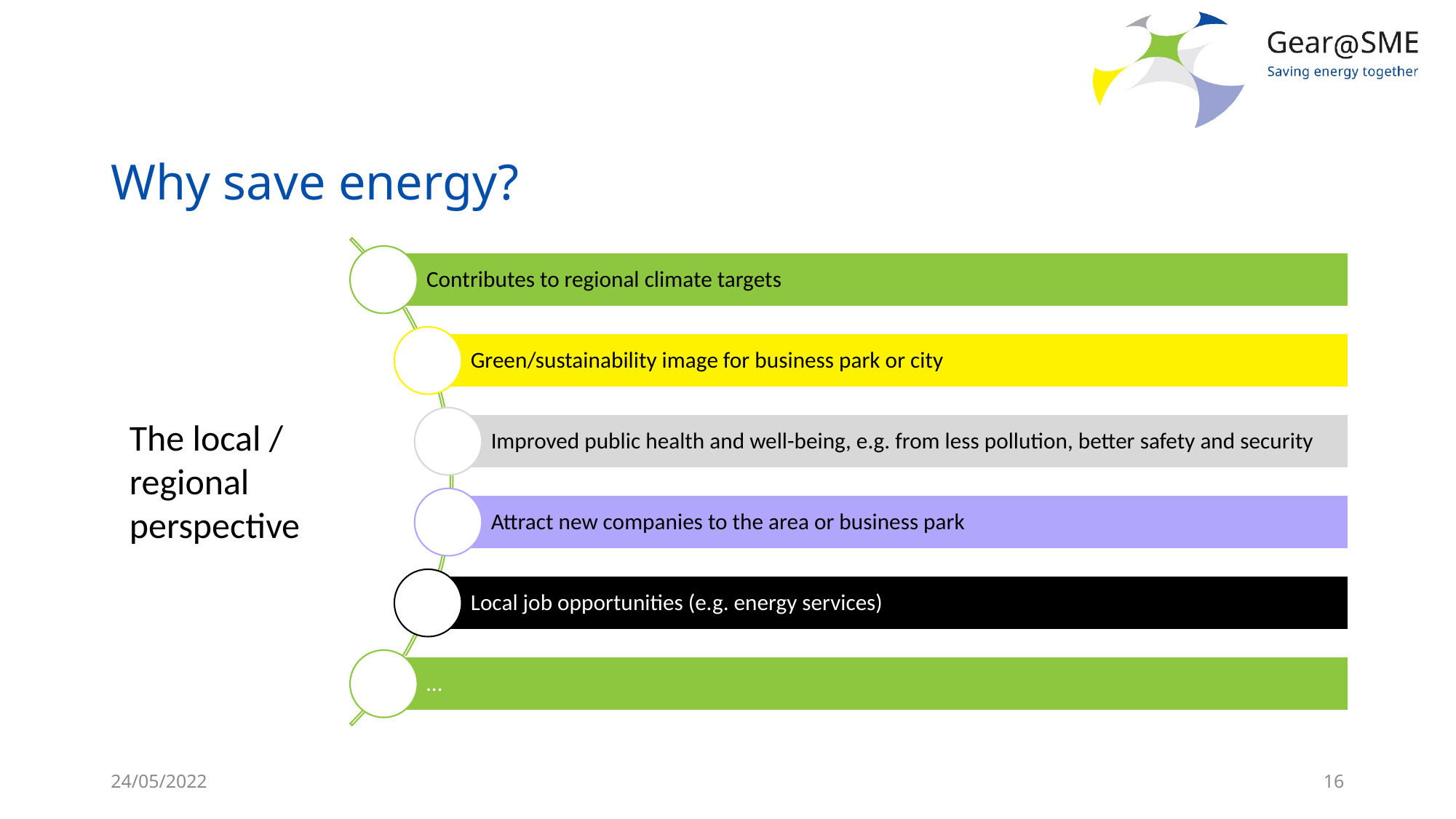

# Why save energy?
Contributes to regional climate targets
Green/sustainability image for business park or city
Improved public health and well-being, e.g. from less pollution, better safety and security
Attract new companies to the area or business park
Local job opportunities (e.g. energy services)
…
The local / regional
perspective

24/05/2022
16